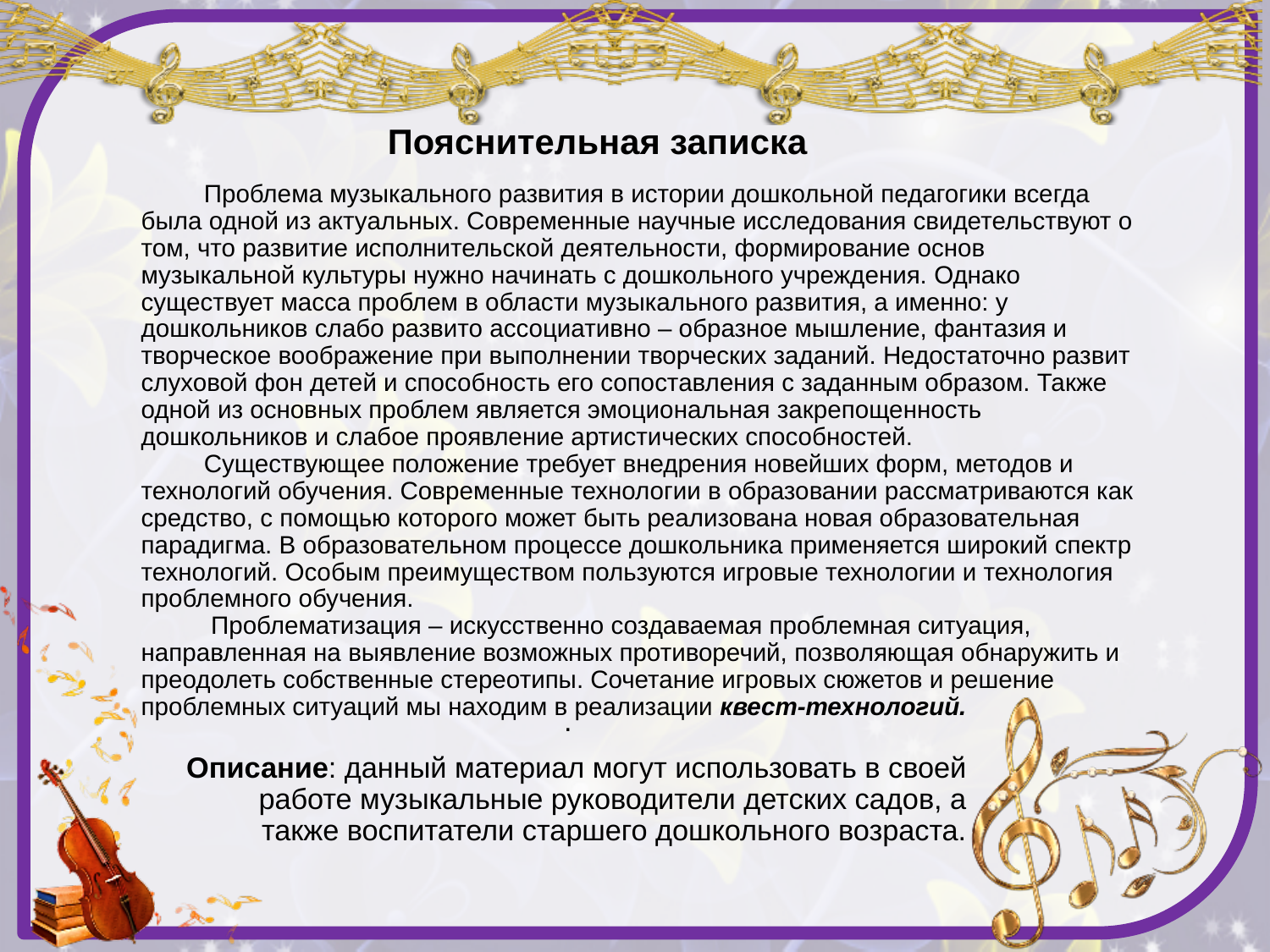

Пояснительная записка
# Проблема музыкального развития в истории дошкольной педагогики всегда была одной из актуальных. Современные научные исследования свидетельствуют о том, что развитие исполнительской деятельности, формирование основ музыкальной культуры нужно начинать с дошкольного учреждения. Однако существует масса проблем в области музыкального развития, а именно: у дошкольников слабо развито ассоциативно – образное мышление, фантазия и творческое воображение при выполнении творческих заданий. Недостаточно развит слуховой фон детей и способность его сопоставления с заданным образом. Также одной из основных проблем является эмоциональная закрепощенность дошкольников и слабое проявление артистических способностей. Существующее положение требует внедрения новейших форм, методов и технологий обучения. Современные технологии в образовании рассматриваются как средство, с помощью которого может быть реализована новая образовательная парадигма. В образовательном процессе дошкольника применяется широкий спектр технологий. Особым преимуществом пользуются игровые технологии и технология проблемного обучения. Проблематизация – искусственно создаваемая проблемная ситуация, направленная на выявление возможных противоречий, позволяющая обнаружить и преодолеть собственные стереотипы. Сочетание игровых сюжетов и решение проблемных ситуаций мы находим в реализации квест-технологий.
.
Описание: данный материал могут использовать в своей работе музыкальные руководители детских садов, а также воспитатели старшего дошкольного возраста.